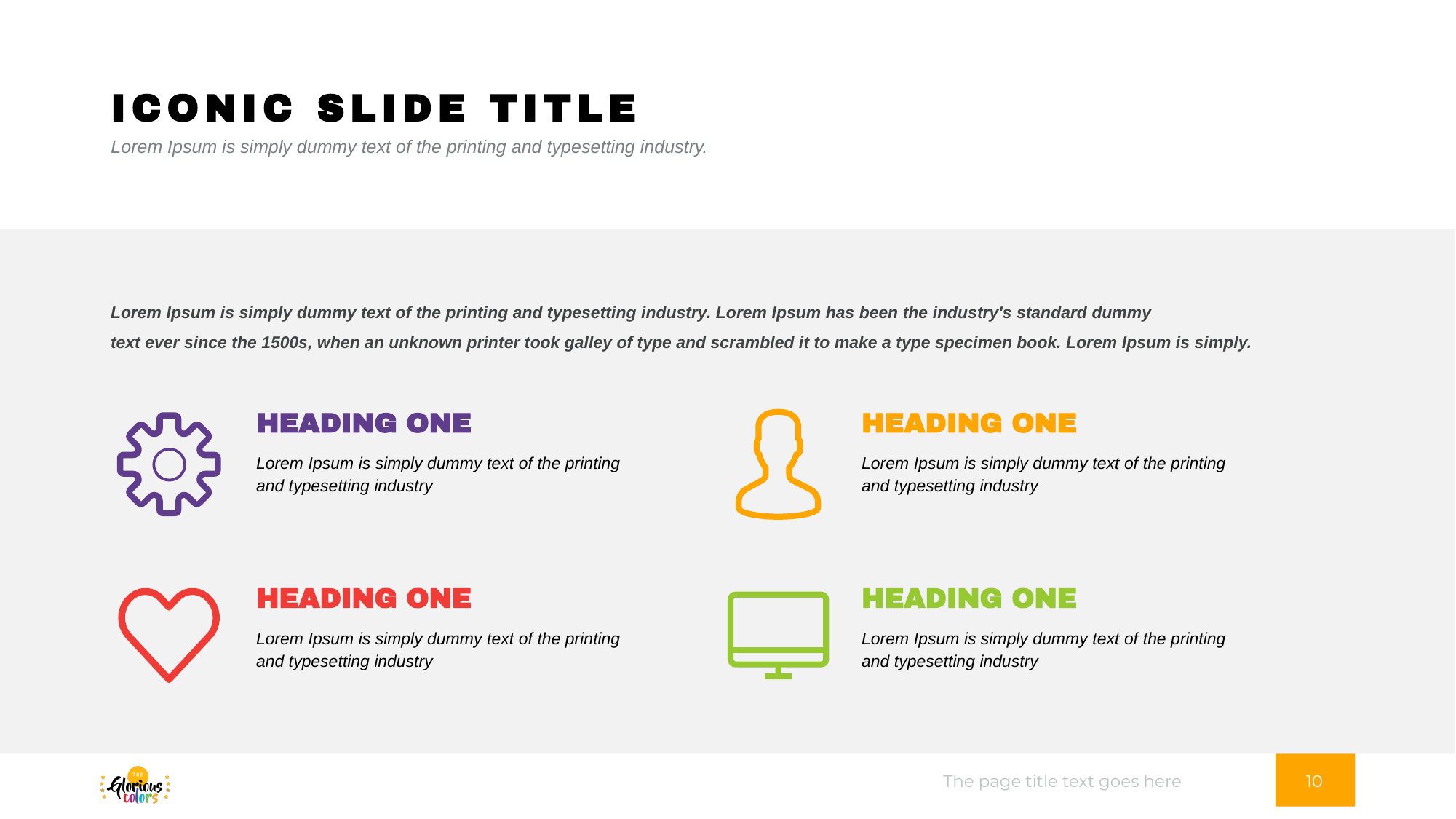

# ICONIC SLIDE TITLE
Lorem Ipsum is simply dummy text of the printing and typesetting industry.
Lorem Ipsum is simply dummy text of the printing and typesetting industry. Lorem Ipsum has been the industry's standard dummy
text ever since the 1500s, when an unknown printer took galley of type and scrambled it to make a type specimen book. Lorem Ipsum is simply.
HEADING ONE
HEADING ONE

Lorem Ipsum is simply dummy text of the printing and typesetting industry
Lorem Ipsum is simply dummy text of the printing and typesetting industry
HEADING ONE
HEADING ONE

Lorem Ipsum is simply dummy text of the printing and typesetting industry
Lorem Ipsum is simply dummy text of the printing and typesetting industry
The page title text goes here
10